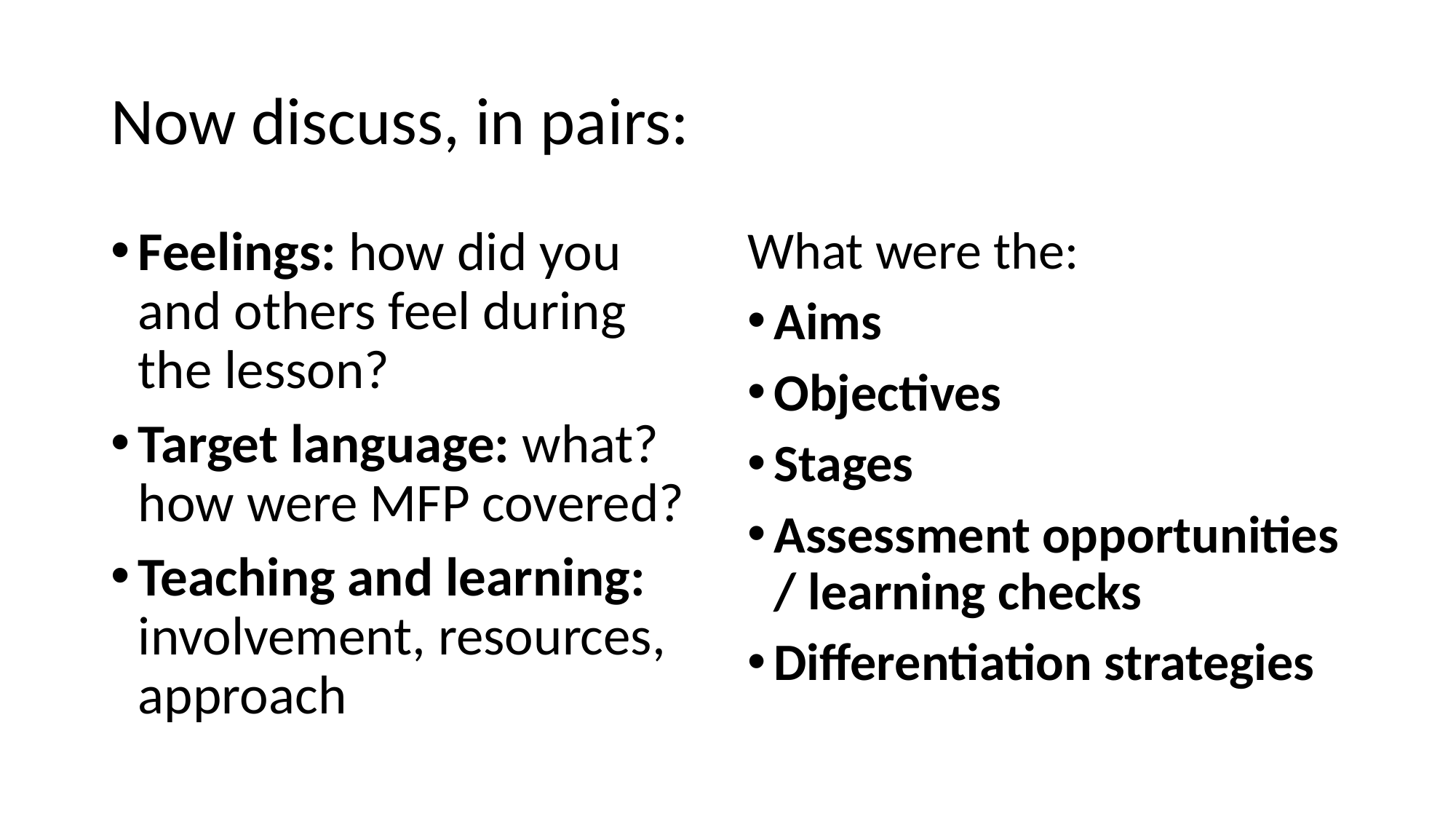

# Now discuss, in pairs:
Feelings: how did you and others feel during the lesson?
Target language: what? how were MFP covered?
Teaching and learning: involvement, resources, approach
What were the:
Aims
Objectives
Stages
Assessment opportunities / learning checks
Differentiation strategies